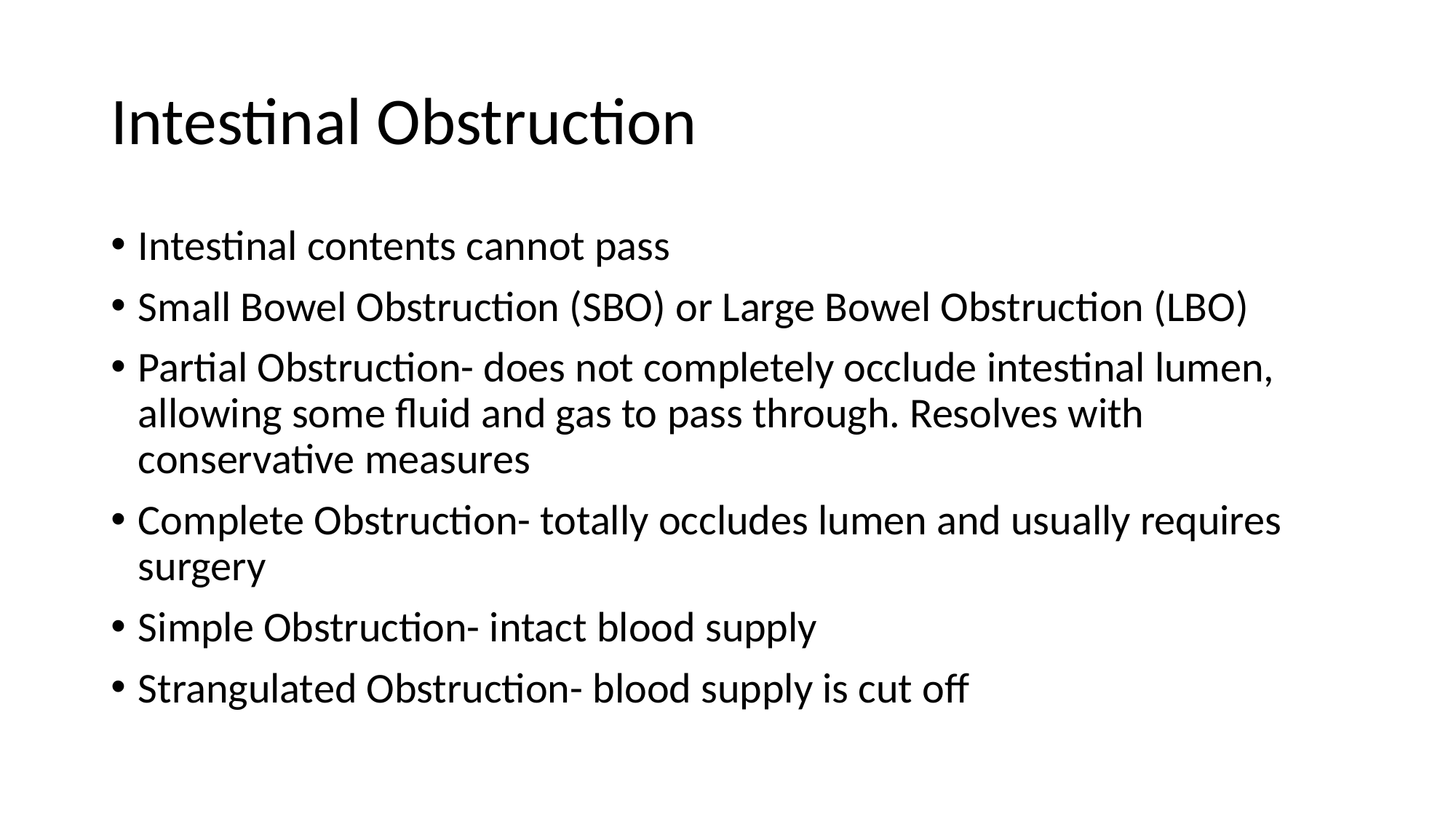

# Intestinal Obstruction
Intestinal contents cannot pass
Small Bowel Obstruction (SBO) or Large Bowel Obstruction (LBO)
Partial Obstruction- does not completely occlude intestinal lumen, allowing some fluid and gas to pass through. Resolves with conservative measures
Complete Obstruction- totally occludes lumen and usually requires surgery
Simple Obstruction- intact blood supply
Strangulated Obstruction- blood supply is cut off